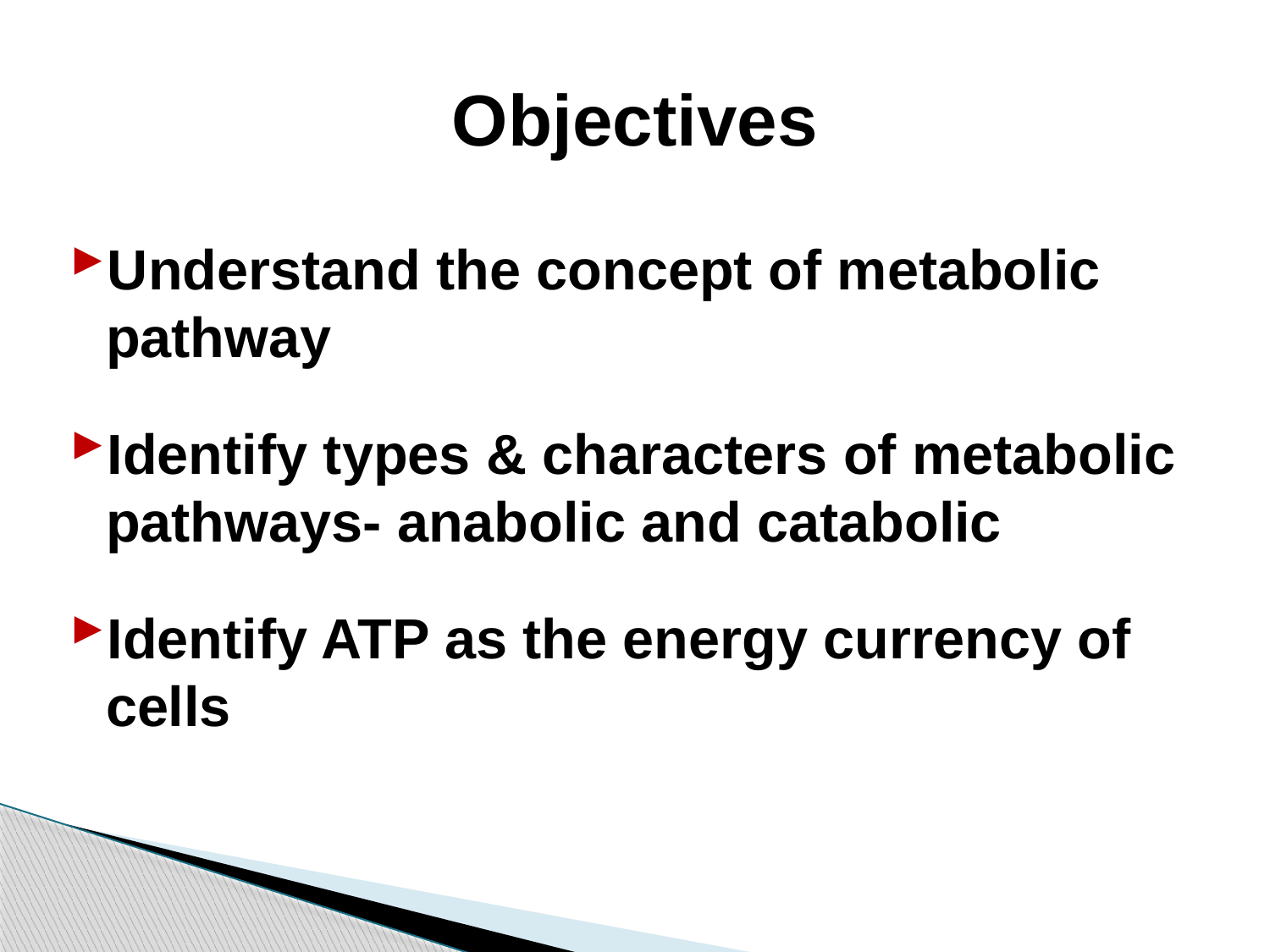

# Objectives
Understand the concept of metabolic pathway
Identify types & characters of metabolic pathways- anabolic and catabolic
Identify ATP as the energy currency of cells